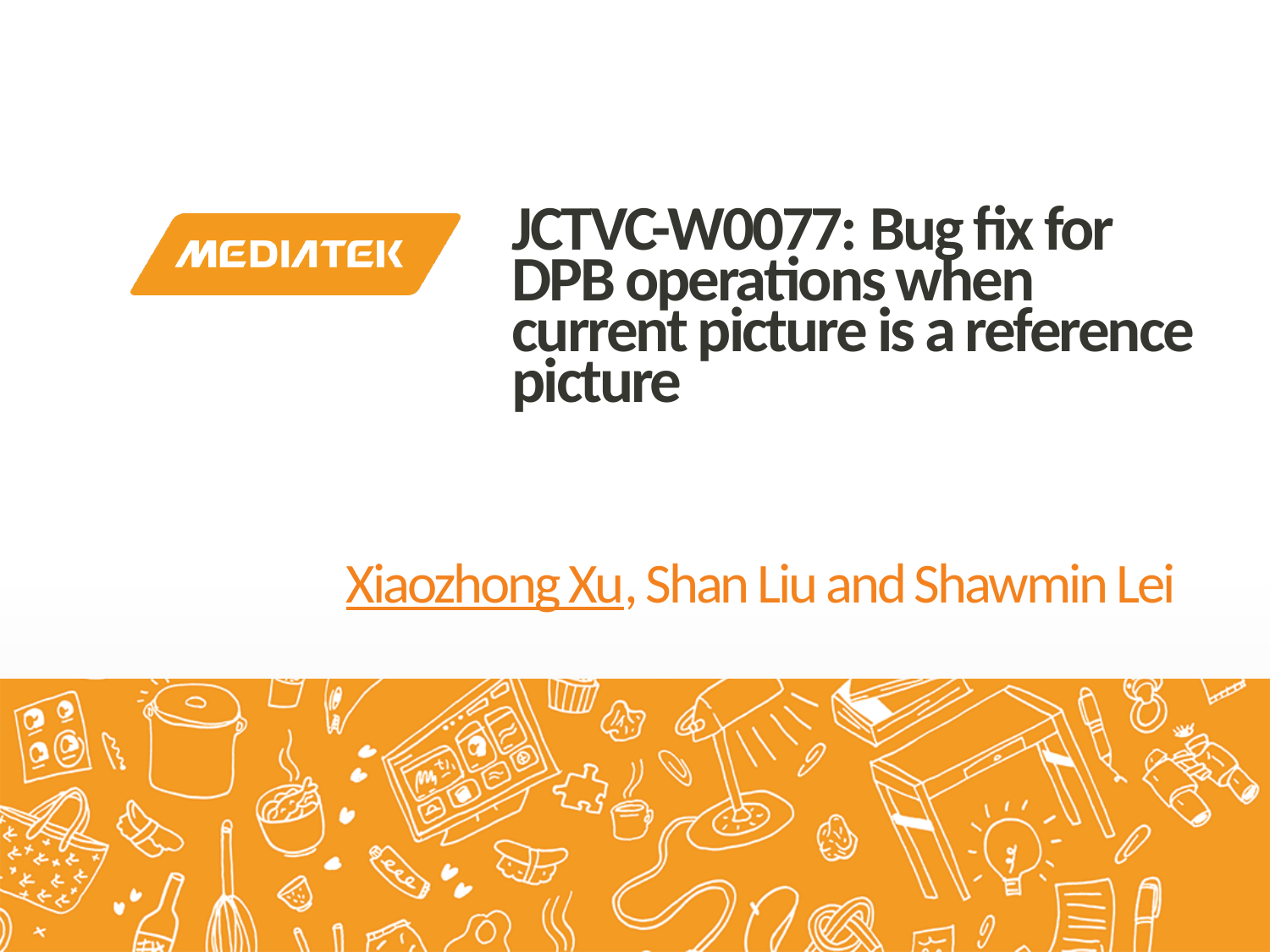

# JCTVC-W0077: Bug fix for DPB operations when current picture is a reference picture
Xiaozhong Xu, Shan Liu and Shawmin Lei